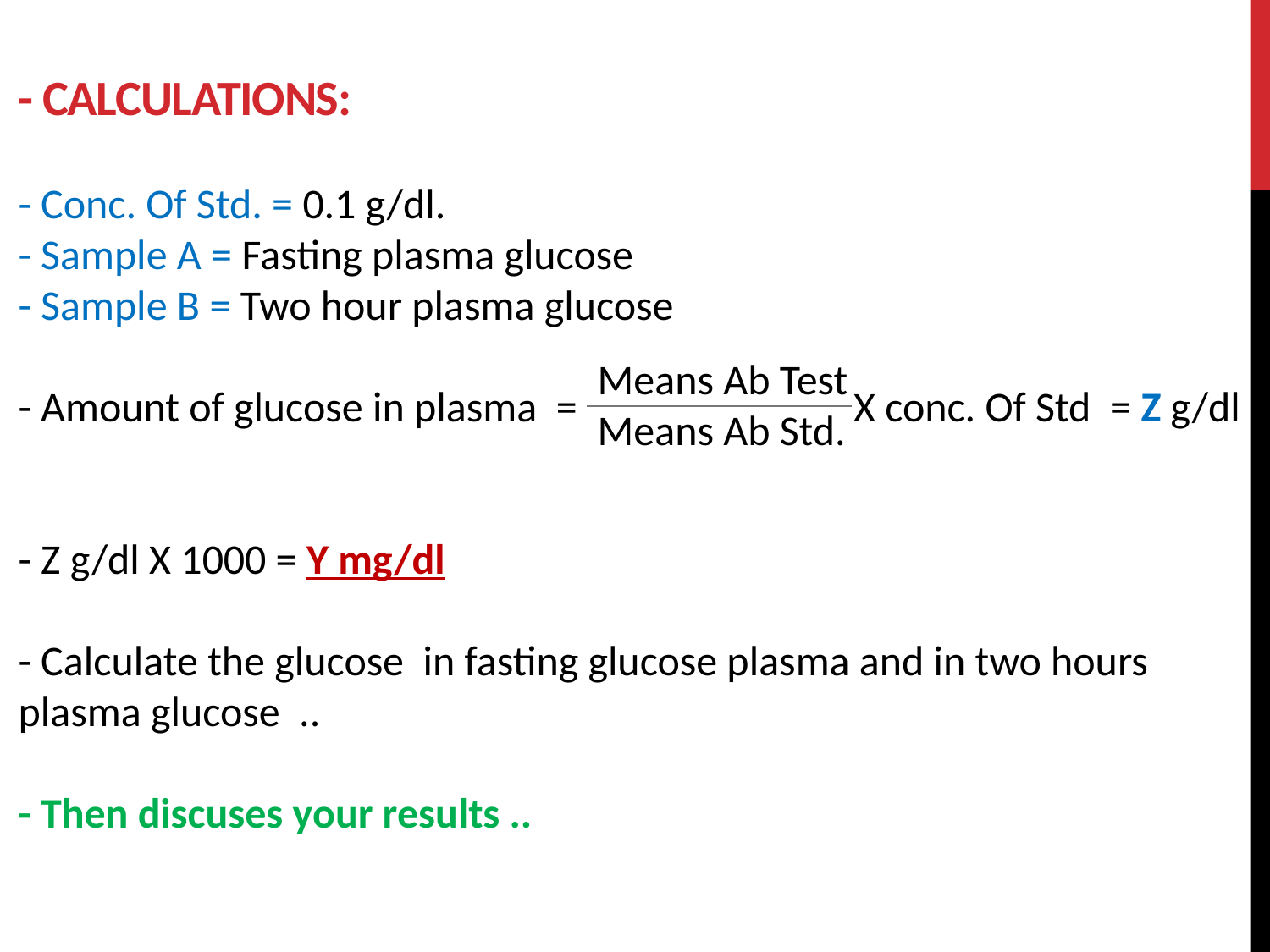

# - Calculations:
- Conc. Of Std. = 0.1 g/dl.
- Sample A = Fasting plasma glucose
- Sample B = Two hour plasma glucose

- Amount of glucose in plasma  =                             X conc. Of Std  = Z g/dl

- Z g/dl X 1000 = Y mg/dl

- Calculate the glucose  in fasting glucose plasma and in two hours plasma glucose  ..

- Then discuses your results ..

Means Ab Test
Means Ab Std.